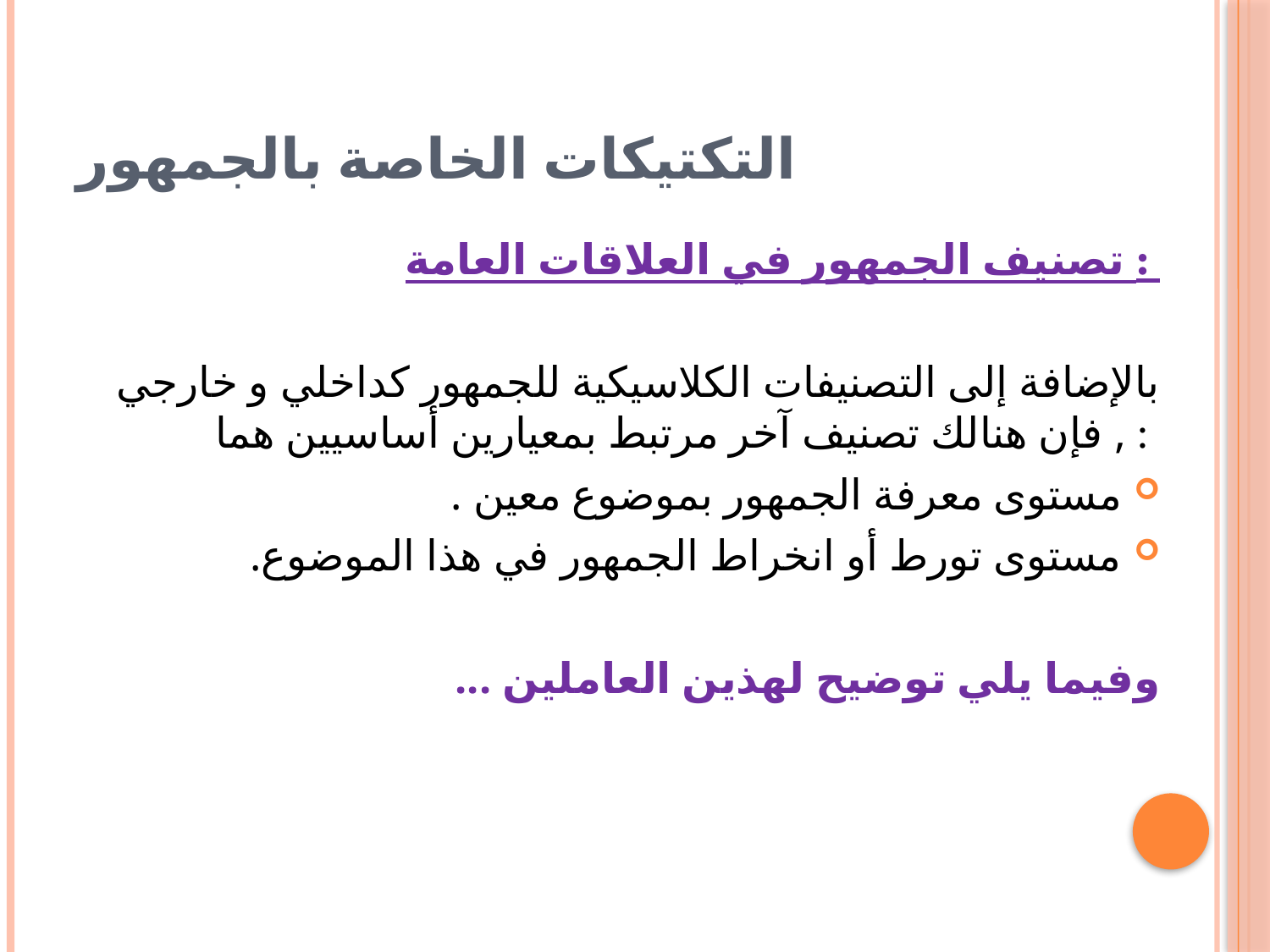

# التكتيكات الخاصة بالجمهور
تصنيف الجمهور في العلاقات العامة :

بالإضافة إلى التصنيفات الكلاسيكية للجمهور كداخلي و خارجي , فإن هنالك تصنيف آخر مرتبط بمعيارين أساسيين هما :
مستوى معرفة الجمهور بموضوع معين .
مستوى تورط أو انخراط الجمهور في هذا الموضوع.

وفيما يلي توضيح لهذين العاملين ...